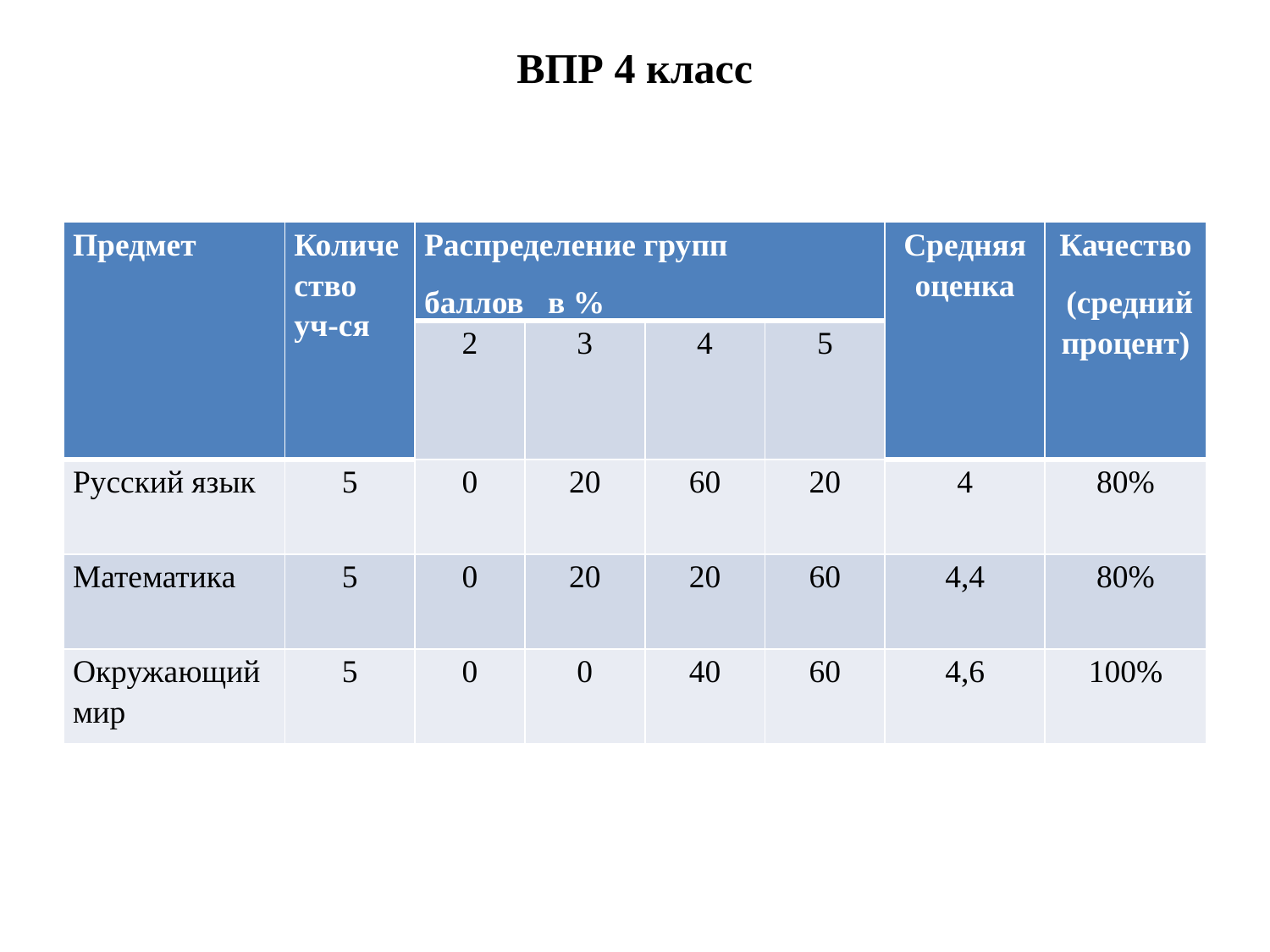

# ВПР 4 класс
| Предмет | Количество уч-ся | Распределение групп баллов в % |  |  |  | Средняя оценка | Качество (средний процент) |
| --- | --- | --- | --- | --- | --- | --- | --- |
|  |  | 2 | 3 | 4 | 5 |  |  |
| Русский язык | 5 | 0 | 20 | 60 | 20 | 4 | 80% |
| Математика | 5 | 0 | 20 | 20 | 60 | 4,4 | 80% |
| Окружающий мир | 5 | 0 | 0 | 40 | 60 | 4,6 | 100% |